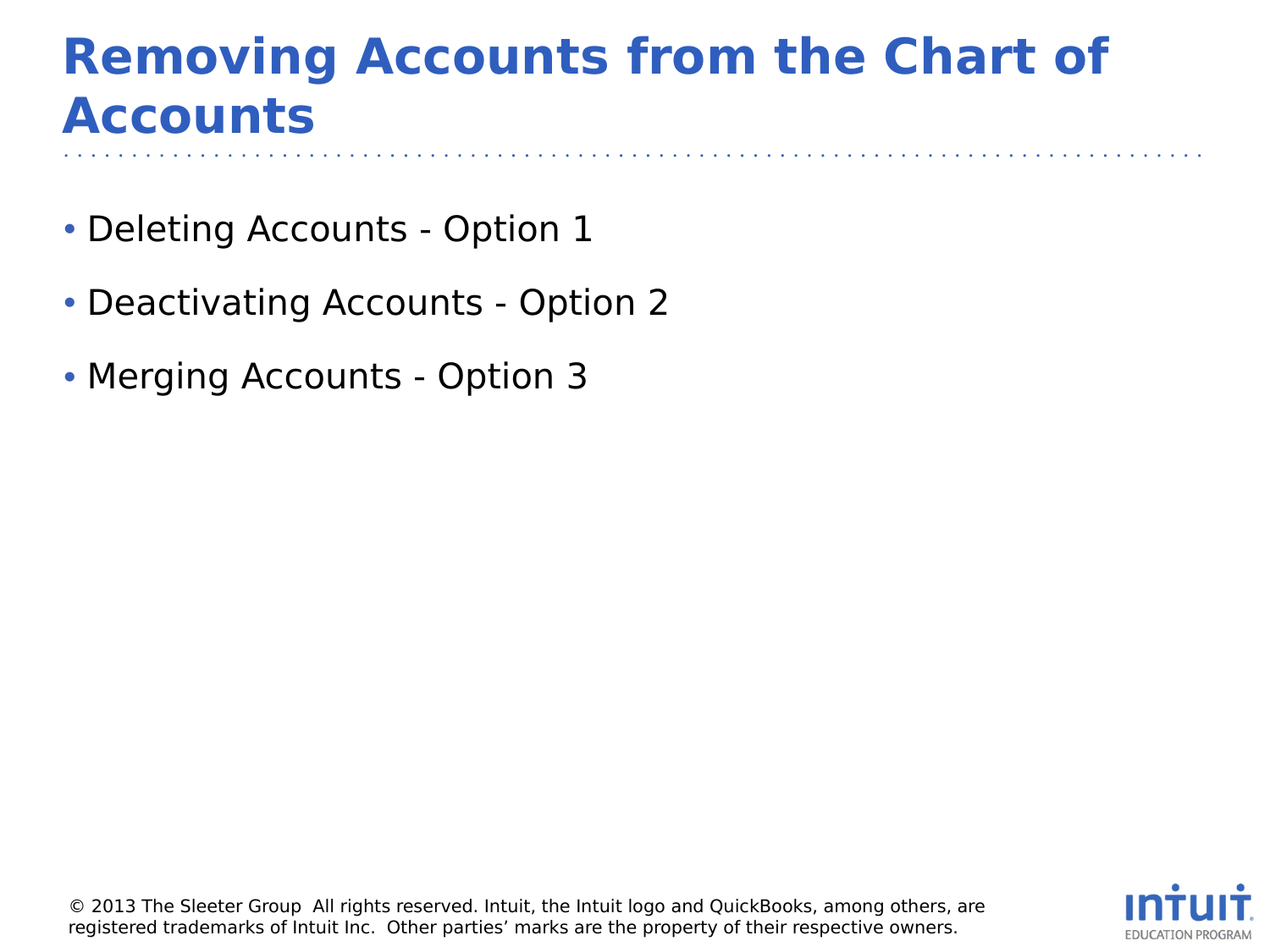

# Removing Accounts from the Chart of Accounts
Deleting Accounts - Option 1
Deactivating Accounts - Option 2
Merging Accounts - Option 3